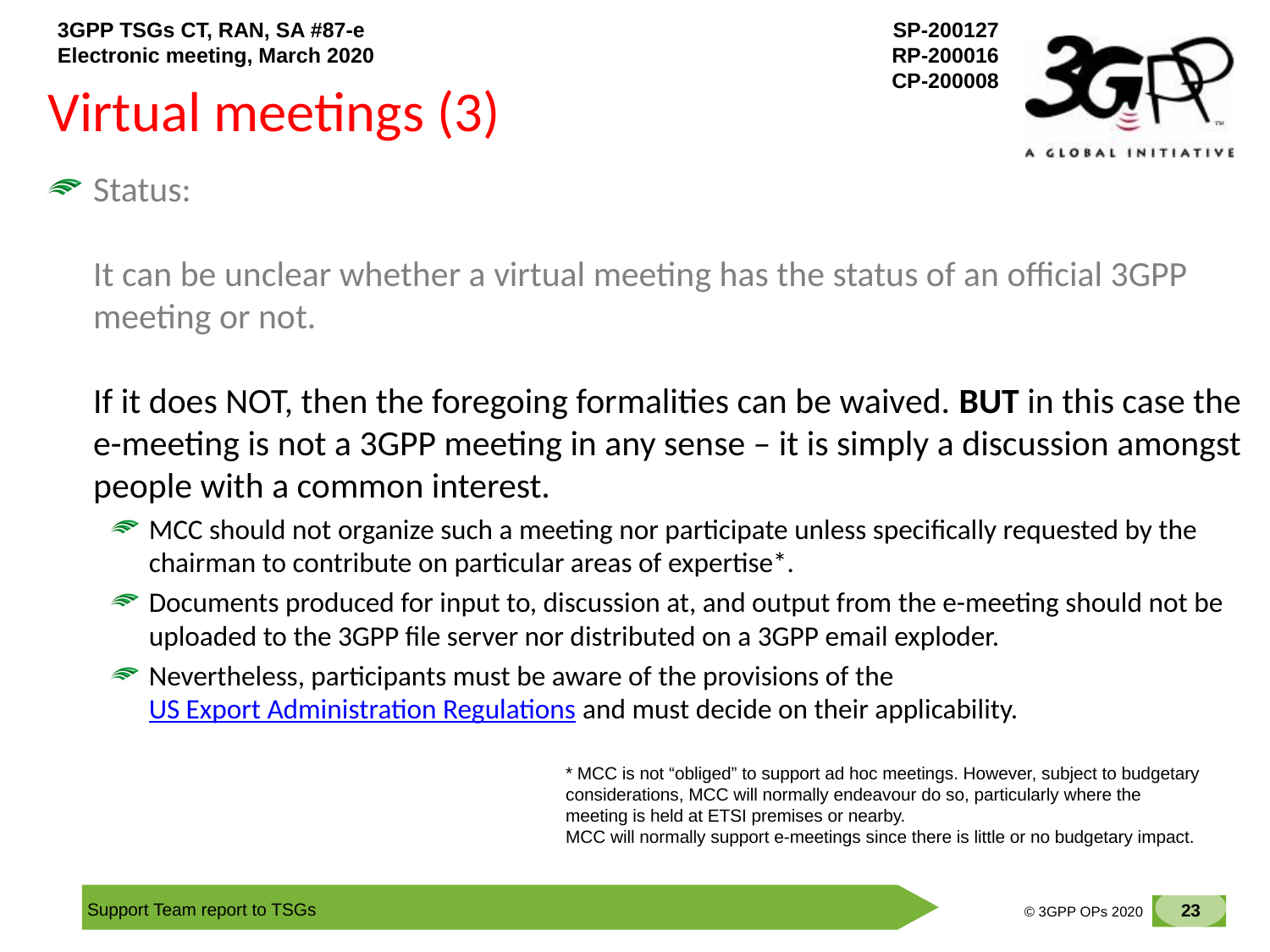

# Virtual meetings (3)
Status:
It can be unclear whether a virtual meeting has the status of an official 3GPP meeting or not.
If it does NOT, then the foregoing formalities can be waived. BUT in this case the e-meeting is not a 3GPP meeting in any sense – it is simply a discussion amongst people with a common interest.
MCC should not organize such a meeting nor participate unless specifically requested by the chairman to contribute on particular areas of expertise*.
Documents produced for input to, discussion at, and output from the e-meeting should not be uploaded to the 3GPP file server nor distributed on a 3GPP email exploder.
Nevertheless, participants must be aware of the provisions of the US Export Administration Regulations and must decide on their applicability.

* MCC is not “obliged” to support ad hoc meetings. However, subject to budgetary considerations, MCC will normally endeavour do so, particularly where the meeting is held at ETSI premises or nearby.
MCC will normally support e-meetings since there is little or no budgetary impact.
23